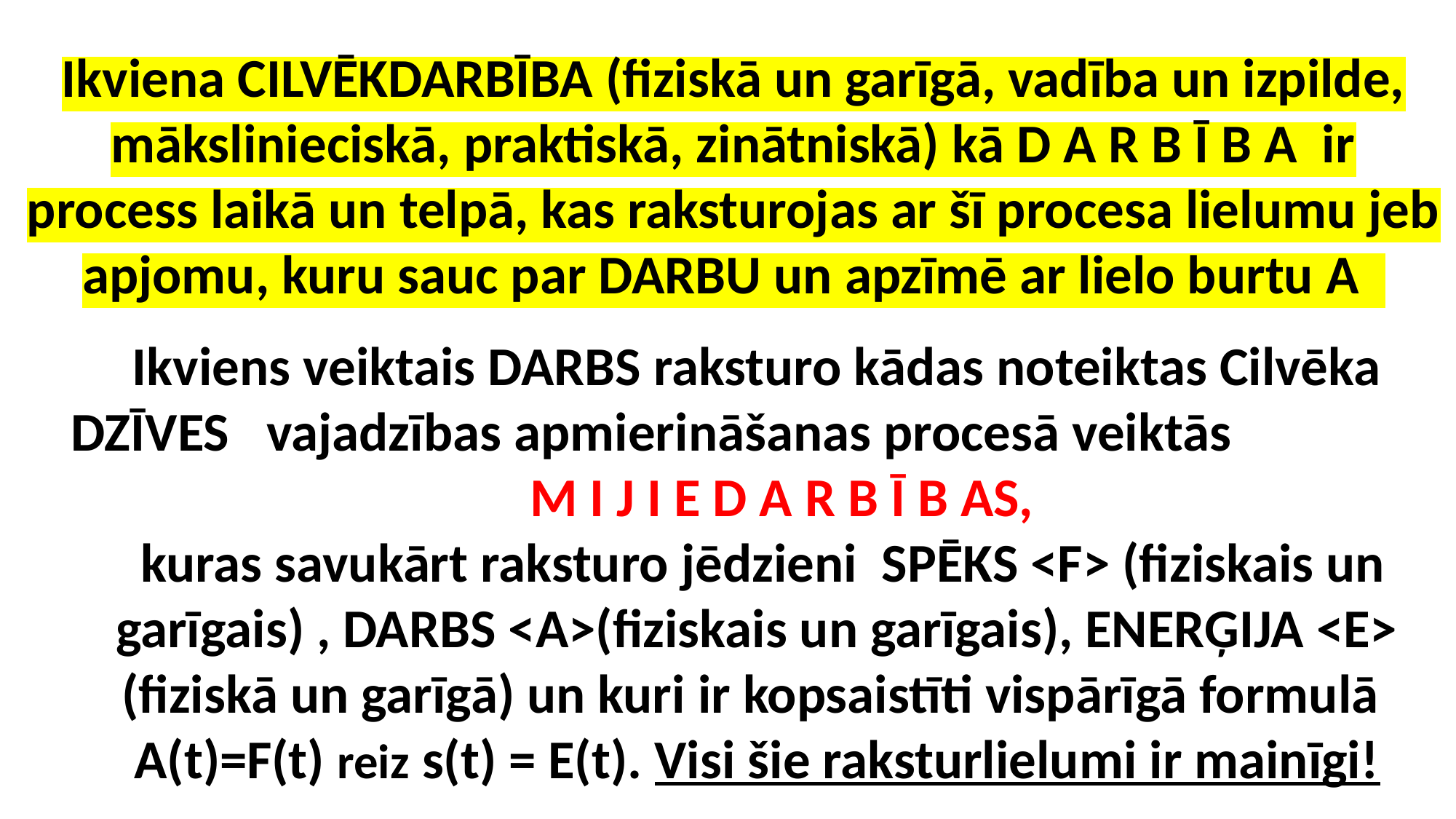

Ikviena CILVĒKDARBĪBA (fiziskā un garīgā, vadība un izpilde, mākslinieciskā, praktiskā, zinātniskā) kā D A R B Ī B A  ir process laikā un telpā, kas raksturojas ar šī procesa lielumu jeb apjomu, kuru sauc par DARBU un apzīmē ar lielo burtu A
Ikviens veiktais DARBS raksturo kādas noteiktas Cilvēka DZĪVES   vajadzības apmierināšanas procesā veiktās                      M I J I E D A R B Ī B AS,
 kuras savukārt raksturo jēdzieni  SPĒKS <F> (fiziskais un garīgais) , DARBS <A>(fiziskais un garīgais), ENERĢIJA <E> (fiziskā un garīgā) un kuri ir kopsaistīti vispārīgā formulā  A(t)=F(t) reiz s(t) = E(t). Visi šie raksturlielumi ir mainīgi!